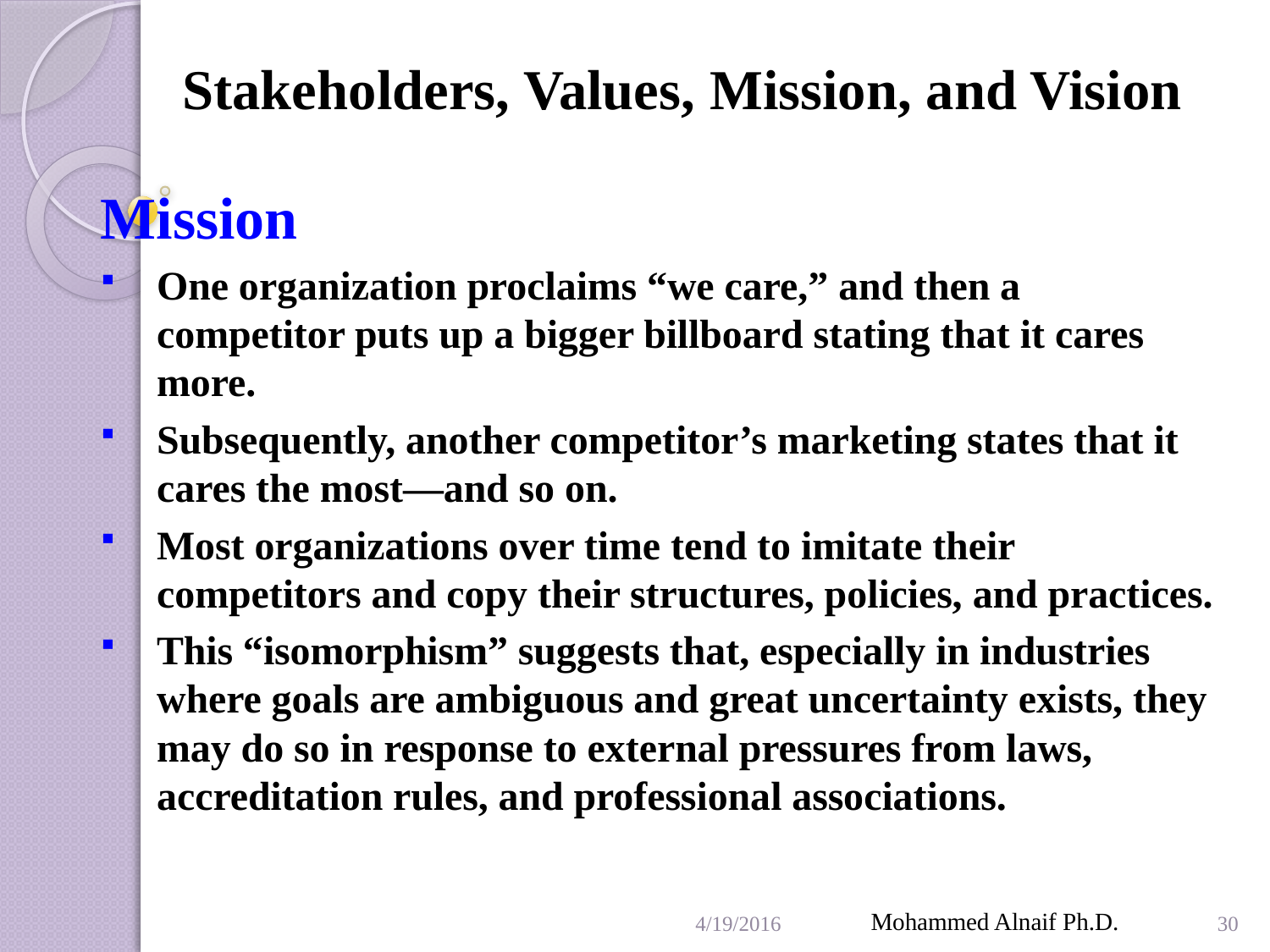

# Stakeholders, Values, Mission, and Vision
Mission
One organization proclaims “we care,” and then a competitor puts up a bigger billboard stating that it cares more.
Subsequently, another competitor’s marketing states that it cares the most—and so on.
Most organizations over time tend to imitate their competitors and copy their structures, policies, and practices.
This “isomorphism” suggests that, especially in industries where goals are ambiguous and great uncertainty exists, they may do so in response to external pressures from laws, accreditation rules, and professional associations.
4/19/2016
Mohammed Alnaif Ph.D.
30